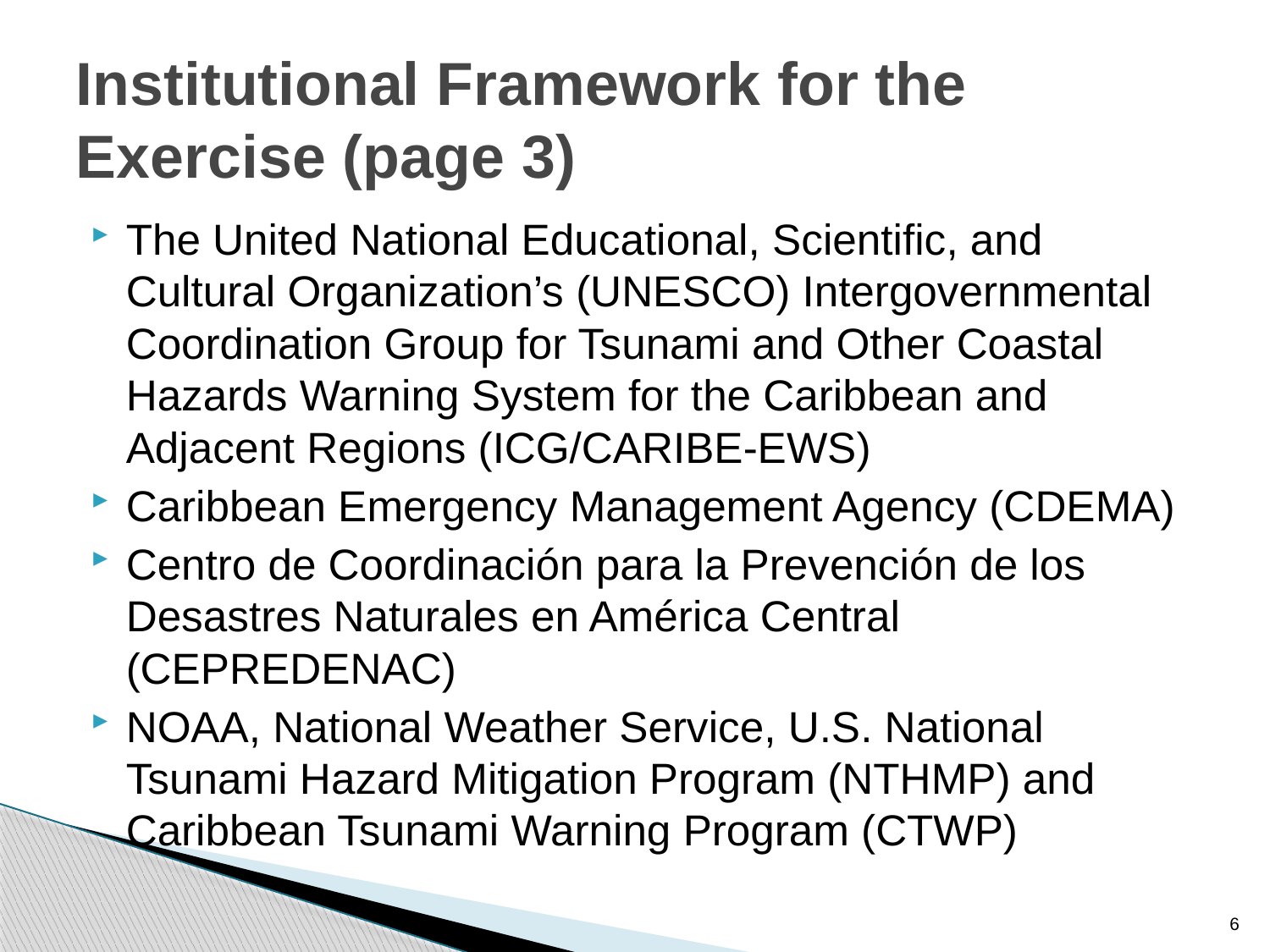

# Institutional Framework for the Exercise (page 3)
The United National Educational, Scientific, and Cultural Organization’s (UNESCO) Intergovernmental Coordination Group for Tsunami and Other Coastal Hazards Warning System for the Caribbean and Adjacent Regions (ICG/CARIBE-EWS)
Caribbean Emergency Management Agency (CDEMA)
Centro de Coordinación para la Prevención de los Desastres Naturales en América Central (CEPREDENAC)
NOAA, National Weather Service, U.S. National Tsunami Hazard Mitigation Program (NTHMP) and Caribbean Tsunami Warning Program (CTWP)
6